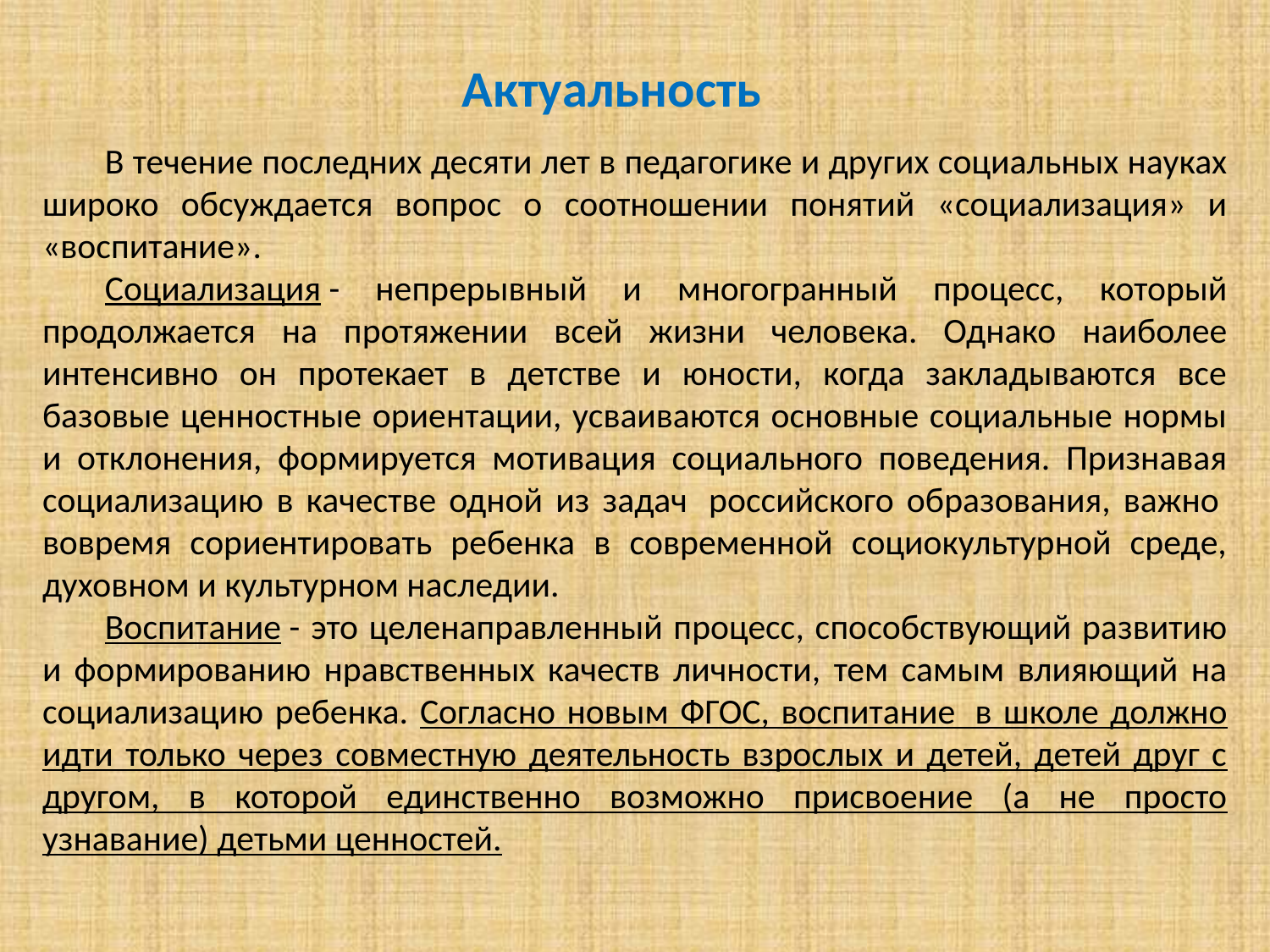

# Актуальность
В течение последних десяти лет в педагогике и других социальных науках широко обсуждается вопрос о соотношении понятий «социализация» и «воспитание».
Социализация - непрерывный и многогранный процесс, который продолжается на протяжении всей жизни человека. Однако наиболее интенсивно он протекает в детстве и юности, когда закладываются все базовые ценностные ориентации, усваиваются основные социальные нормы и отклонения, формируется мотивация социального поведения. Признавая социализацию в качестве одной из задач  российского образования, важно  вовремя сориентировать ребенка в современной социокультурной среде, духовном и культурном наследии.
Воспитание - это целенаправленный процесс, способствующий развитию и формированию нравственных качеств личности, тем самым влияющий на социализацию ребенка. Согласно новым ФГОС, воспитание  в школе должно идти только через совместную деятельность взрослых и детей, детей друг с другом, в которой единственно возможно присвоение (а не просто узнавание) детьми ценностей.